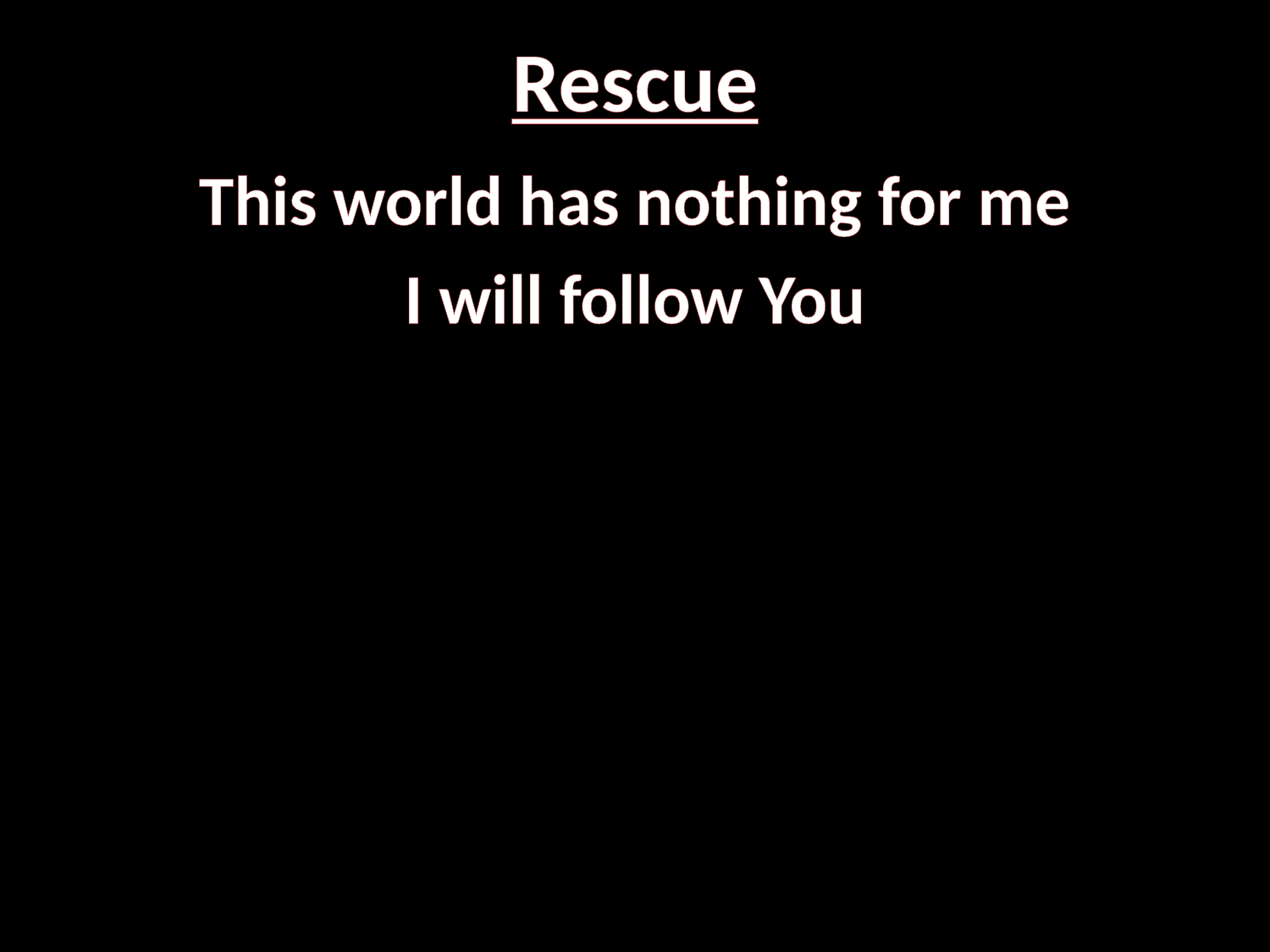

# Rescue
This world has nothing for me
I will follow You